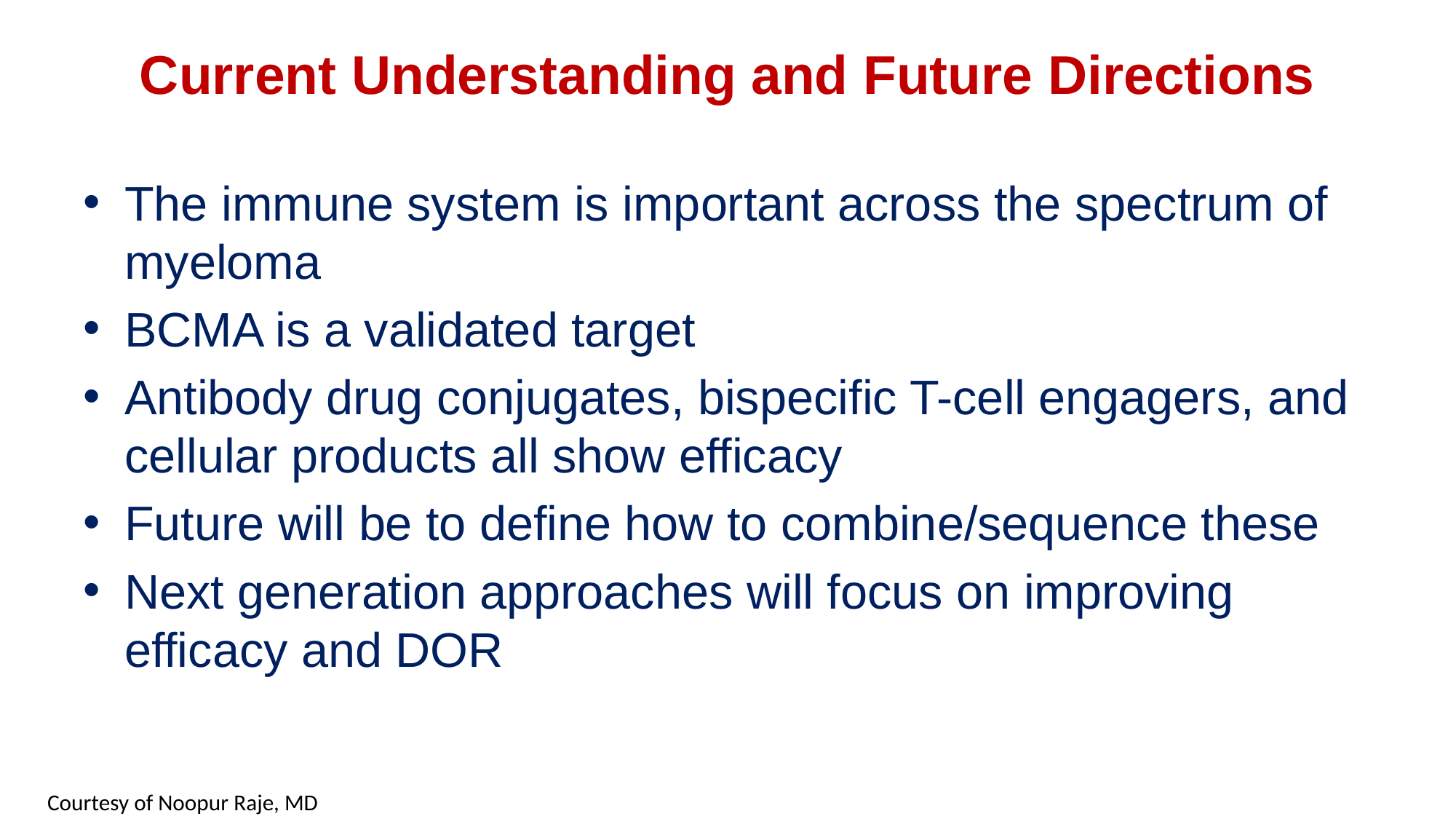

# Current Understanding and Future Directions
The immune system is important across the spectrum of myeloma
BCMA is a validated target
Antibody drug conjugates, bispecific T-cell engagers, and cellular products all show efficacy
Future will be to define how to combine/sequence these
Next generation approaches will focus on improving efficacy and DOR
Courtesy of Noopur Raje, MD